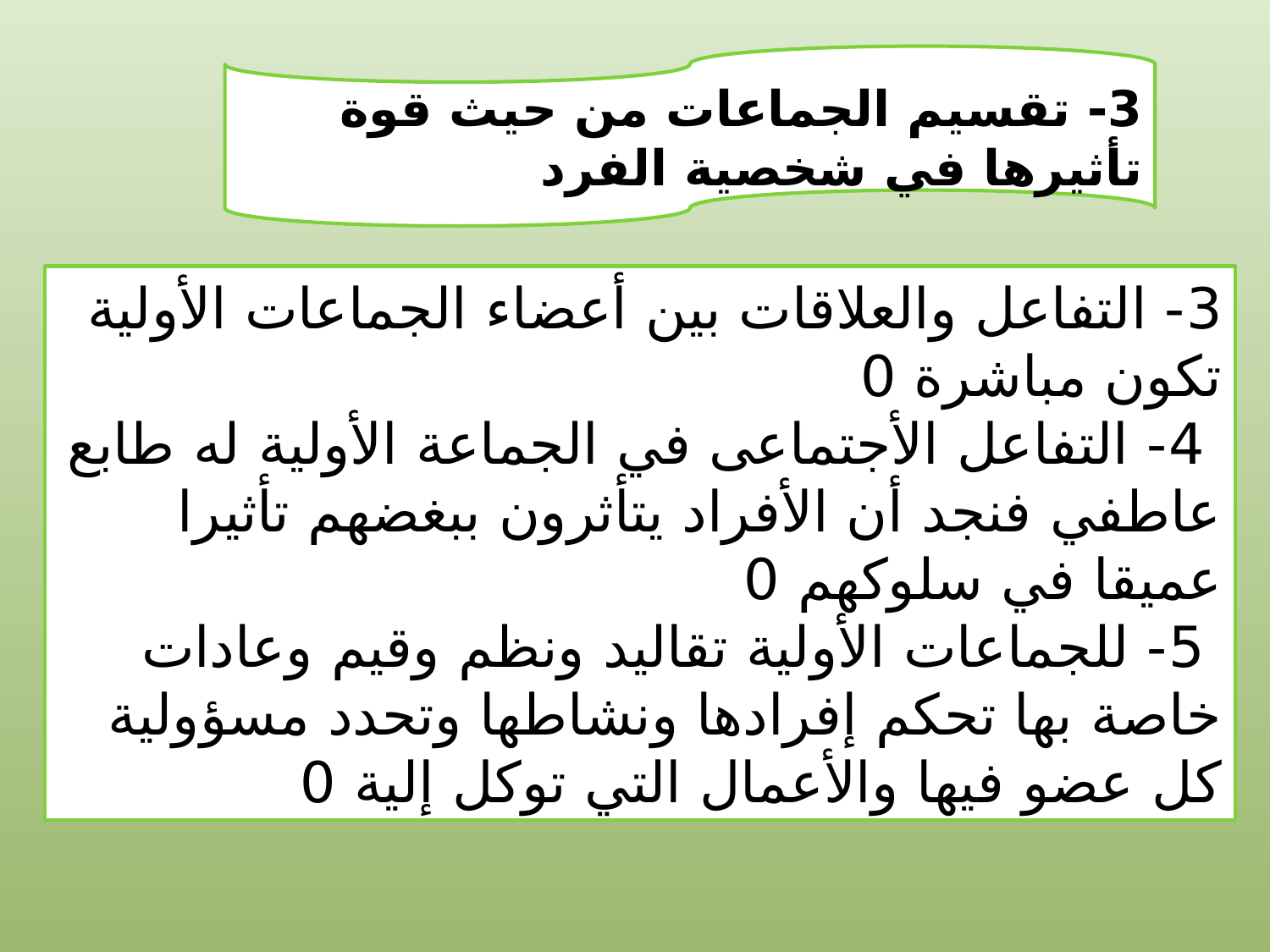

3- تقسيم الجماعات من حيث قوة تأثيرها في شخصية الفرد
3- التفاعل والعلاقات بين أعضاء الجماعات الأولية تكون مباشرة 0
 4- التفاعل الأجتماعى في الجماعة الأولية له طابع عاطفي فنجد أن الأفراد يتأثرون ببغضهم تأثيرا عميقا في سلوكهم 0
 5- للجماعات الأولية تقاليد ونظم وقيم وعادات خاصة بها تحكم إفرادها ونشاطها وتحدد مسؤولية كل عضو فيها والأعمال التي توكل إلية 0